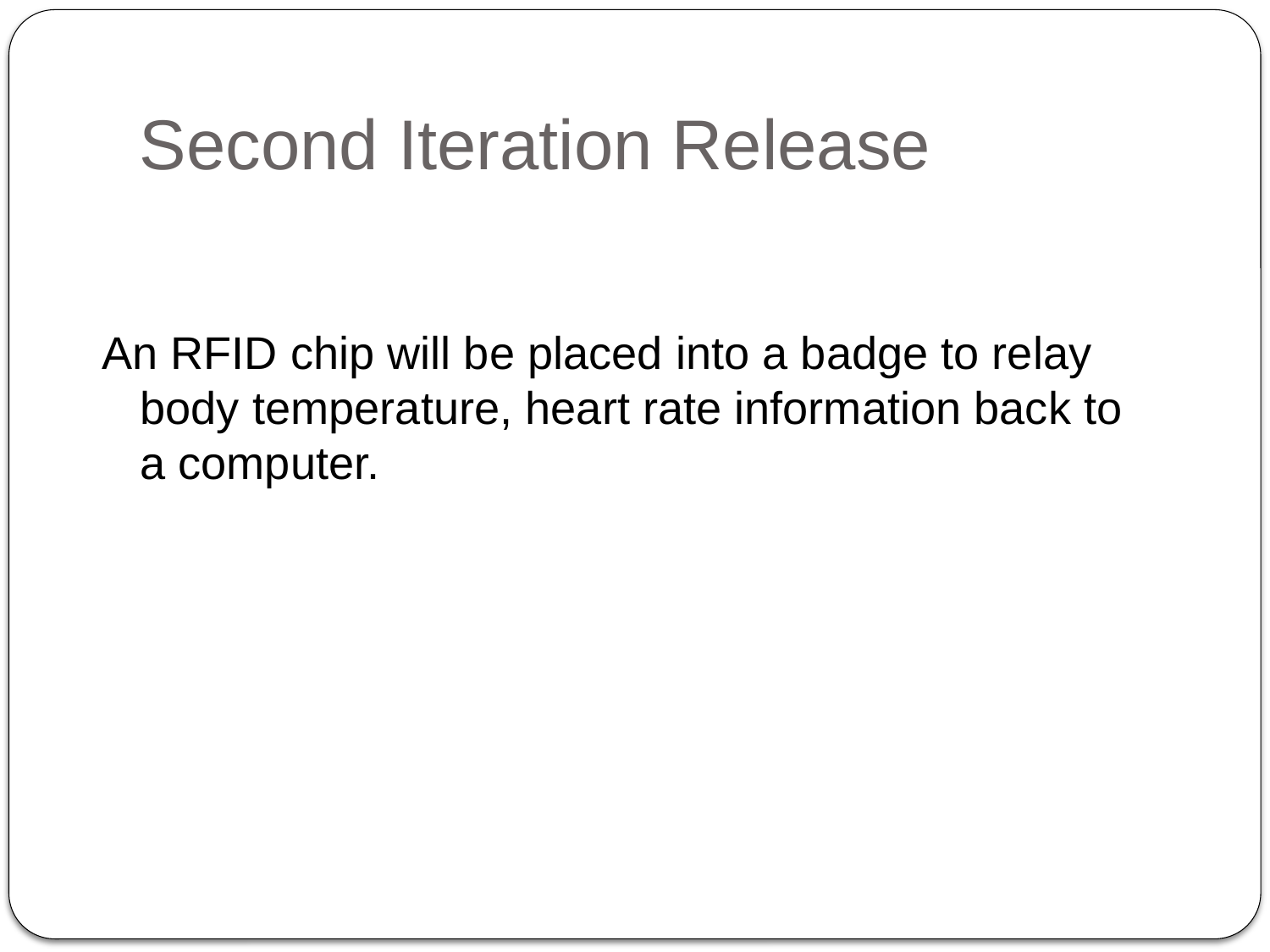

# Second Iteration Release
An RFID chip will be placed into a badge to relay body temperature, heart rate information back to a computer.